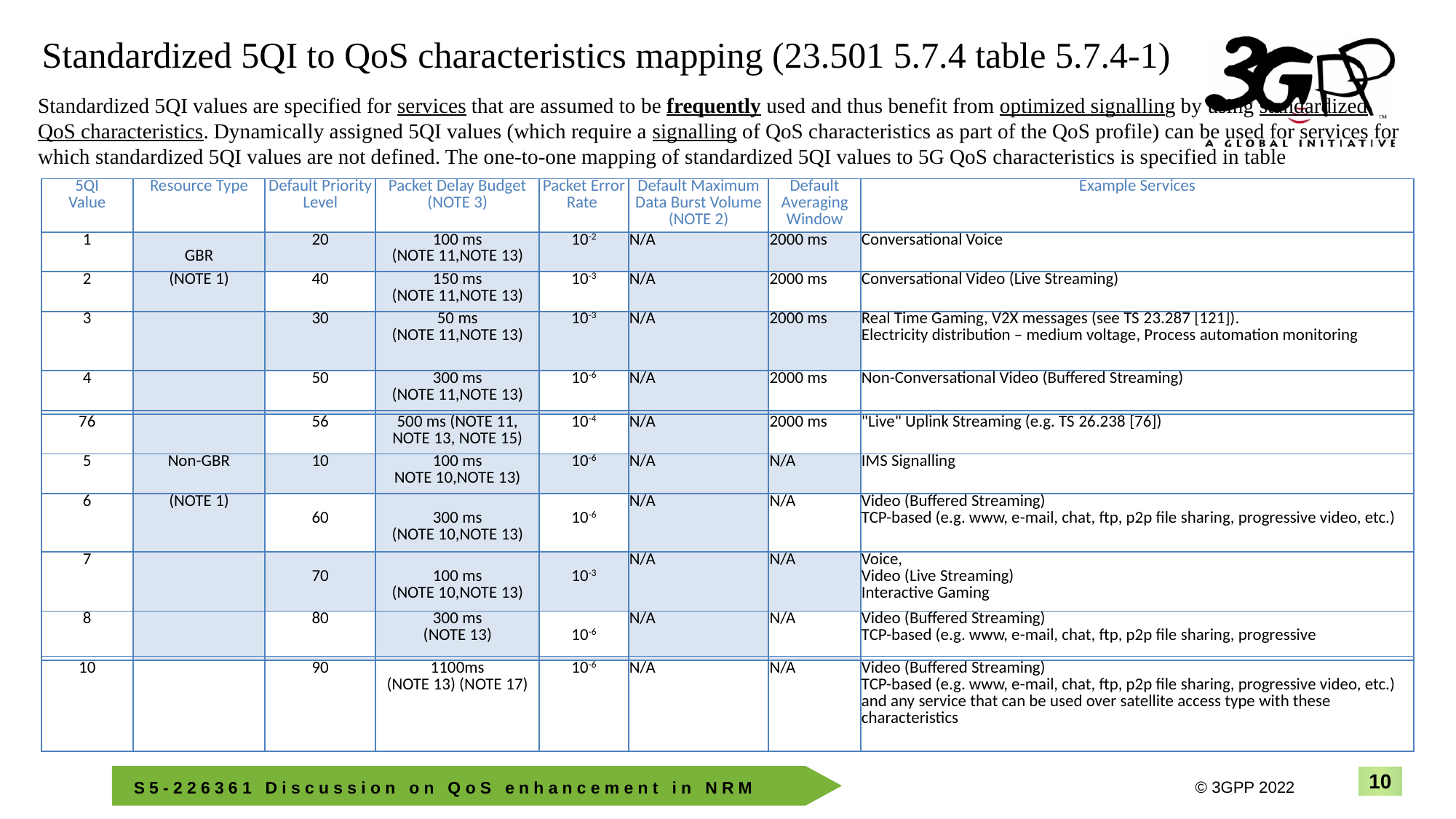

Standardized 5QI to QoS characteristics mapping (23.501 5.7.4 table 5.7.4-1)
Standardized 5QI values are specified for services that are assumed to be frequently used and thus benefit from optimized signalling by using standardized QoS characteristics. Dynamically assigned 5QI values (which require a signalling of QoS characteristics as part of the QoS profile) can be used for services for which standardized 5QI values are not defined. The one-to-one mapping of standardized 5QI values to 5G QoS characteristics is specified in table
| 5QI Value | Resource Type | Default Priority Level | Packet Delay Budget (NOTE 3) | Packet Error Rate | Default Maximum Data Burst Volume (NOTE 2) | Default Averaging Window | Example Services |
| --- | --- | --- | --- | --- | --- | --- | --- |
| 1 | GBR | 20 | 100 ms (NOTE 11,NOTE 13) | 10-2 | N/A | 2000 ms | Conversational Voice |
| 2 | (NOTE 1) | 40 | 150 ms (NOTE 11,NOTE 13) | 10-3 | N/A | 2000 ms | Conversational Video (Live Streaming) |
| 3 |  | 30 | 50 ms (NOTE 11,NOTE 13) | 10-3 | N/A | 2000 ms | Real Time Gaming, V2X messages (see TS 23.287 [121]). Electricity distribution – medium voltage, Process automation monitoring |
| 4 |  | 50 | 300 ms (NOTE 11,NOTE 13) | 10-6 | N/A | 2000 ms | Non-Conversational Video (Buffered Streaming) |
|  |  |  |  |  |  |  |  |
| 76 |  | 56 | 500 ms (NOTE 11, NOTE 13, NOTE 15) | 10-4 | N/A | 2000 ms | "Live" Uplink Streaming (e.g. TS 26.238 [76]) |
| 5 | Non-GBR | 10 | 100 ms NOTE 10,NOTE 13) | 10-6 | N/A | N/A | IMS Signalling |
| 6 | (NOTE 1) | 60 | 300 ms (NOTE 10,NOTE 13) | 10-6 | N/A | N/A | Video (Buffered Streaming) TCP-based (e.g. www, e-mail, chat, ftp, p2p file sharing, progressive video, etc.) |
| 7 |  | 70 | 100 ms (NOTE 10,NOTE 13) | 10-3 | N/A | N/A | Voice, Video (Live Streaming) Interactive Gaming |
| 8 |  | 80 | 300 ms (NOTE 13) | 10-6 | N/A | N/A | Video (Buffered Streaming) TCP-based (e.g. www, e-mail, chat, ftp, p2p file sharing, progressive |
|  |  |  |  |  |  |  |  |
| 10 |  | 90 | 1100ms (NOTE 13) (NOTE 17) | 10-6 | N/A | N/A | Video (Buffered Streaming) TCP-based (e.g. www, e-mail, chat, ftp, p2p file sharing, progressive video, etc.) and any service that can be used over satellite access type with these characteristics |